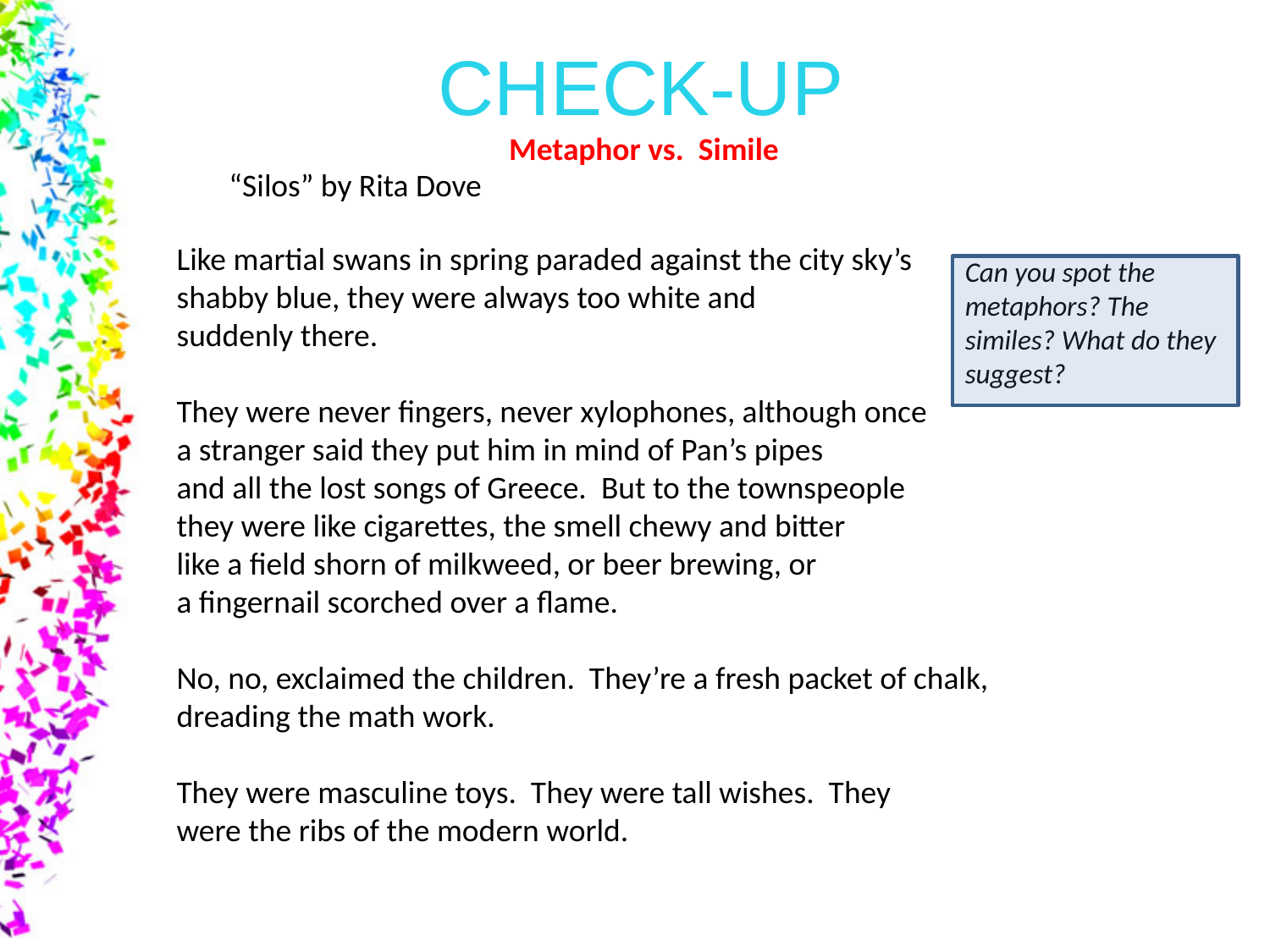

CHECK-UP
Metaphor vs.  Simile
“Silos” by Rita Dove
Like martial swans in spring paraded against the city sky’s
shabby blue, they were always too white and
suddenly there.

They were never fingers, never xylophones, although once
a stranger said they put him in mind of Pan’s pipes
and all the lost songs of Greece.  But to the townspeople
they were like cigarettes, the smell chewy and bitter
like a field shorn of milkweed, or beer brewing, or
a fingernail scorched over a flame.

No, no, exclaimed the children.  They’re a fresh packet of chalk,
dreading the math work.

They were masculine toys.  They were tall wishes.  They
were the ribs of the modern world.
Can you spot the metaphors? The similes? What do they suggest?